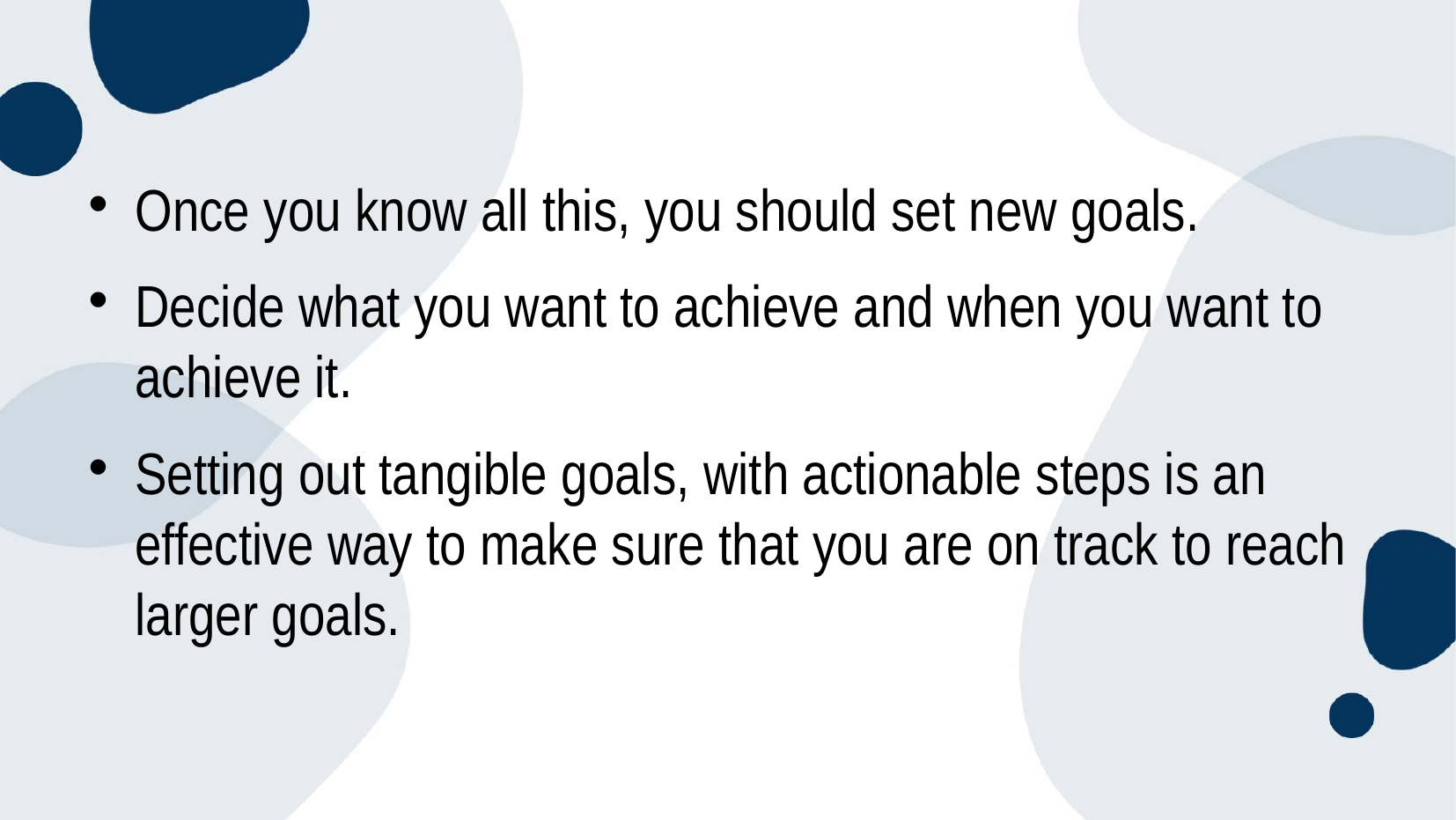

Once you know all this, you should set new goals.
Decide what you want to achieve and when you want to achieve it.
Setting out tangible goals, with actionable steps is an effective way to make sure that you are on track to reach larger goals.